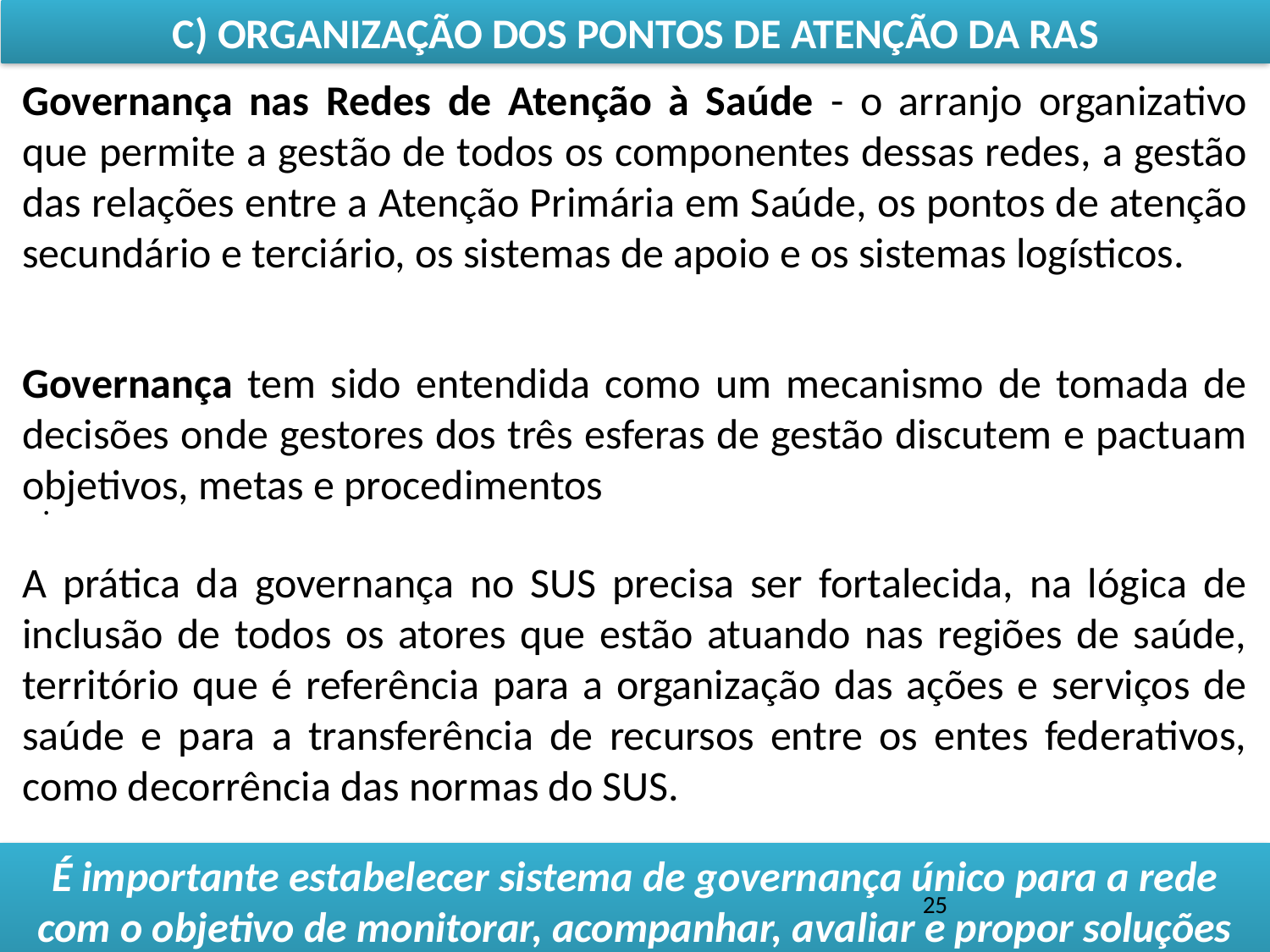

C) ORGANIZAÇÃO DOS PONTOS DE ATENÇÃO DA RAS
Governança nas Redes de Atenção à Saúde - o arranjo organizativo que permite a gestão de todos os componentes dessas redes, a gestão das relações entre a Atenção Primária em Saúde, os pontos de atenção secundário e terciário, os sistemas de apoio e os sistemas logísticos.

Governança tem sido entendida como um mecanismo de tomada de decisões onde gestores dos três esferas de gestão discutem e pactuam objetivos, metas e procedimentos

A prática da governança no SUS precisa ser fortalecida, na lógica de inclusão de todos os atores que estão atuando nas regiões de saúde, território que é referência para a organização das ações e serviços de saúde e para a transferência de recursos entre os entes federativos, como decorrência das normas do SUS.
.
É importante estabelecer sistema de governança único para a rede com o objetivo de monitorar, acompanhar, avaliar e propor soluções para o adequado funcionamento das RAS
25